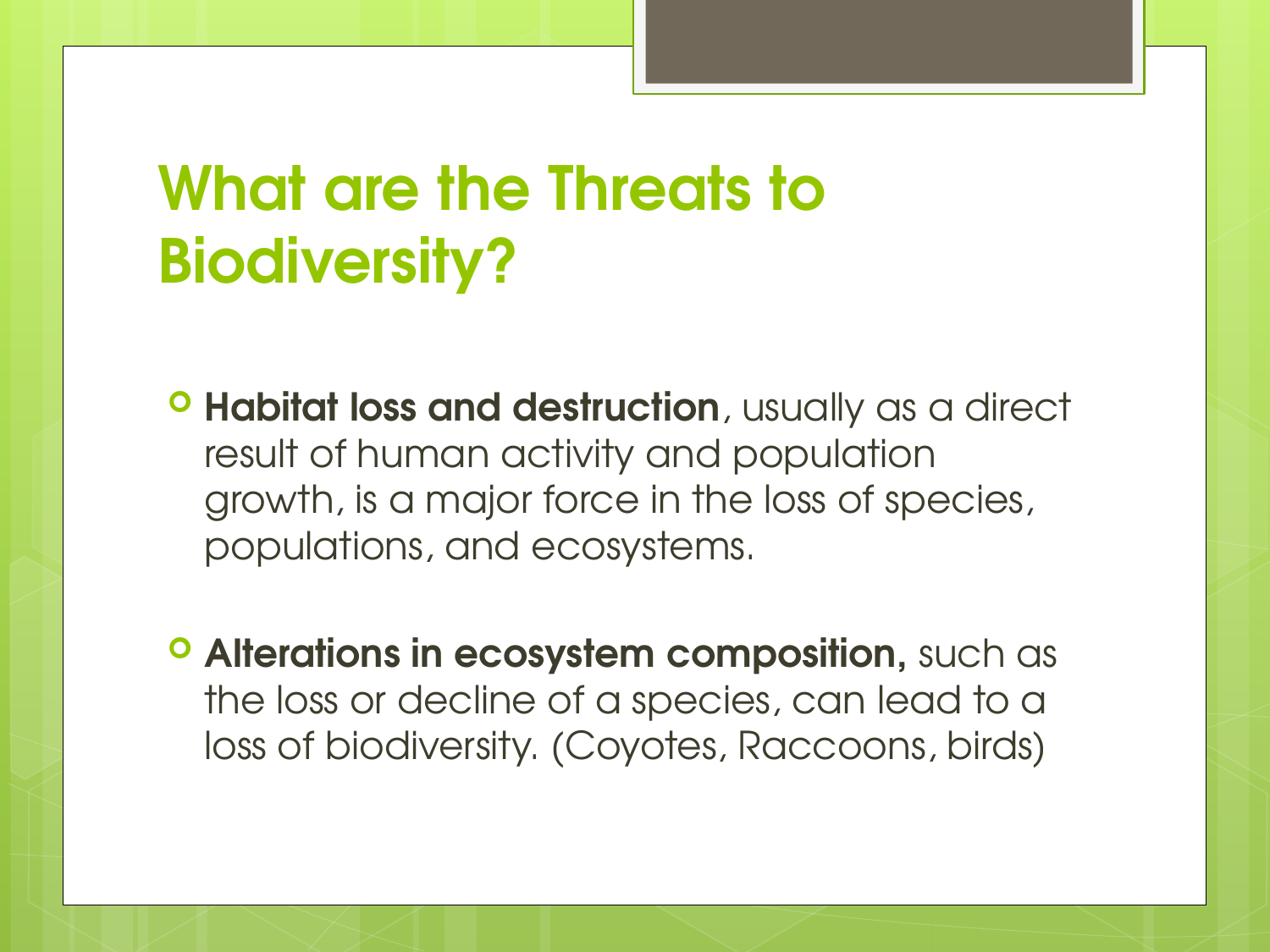

# What are the Threats to Biodiversity?

Habitat loss and destruction, usually as a direct result of human activity and population growth, is a major force in the loss of species, populations, and ecosystems.

Alterations in ecosystem composition, such as the loss or decline of a species, can lead to a loss of biodiversity. (Coyotes, Raccoons, birds)